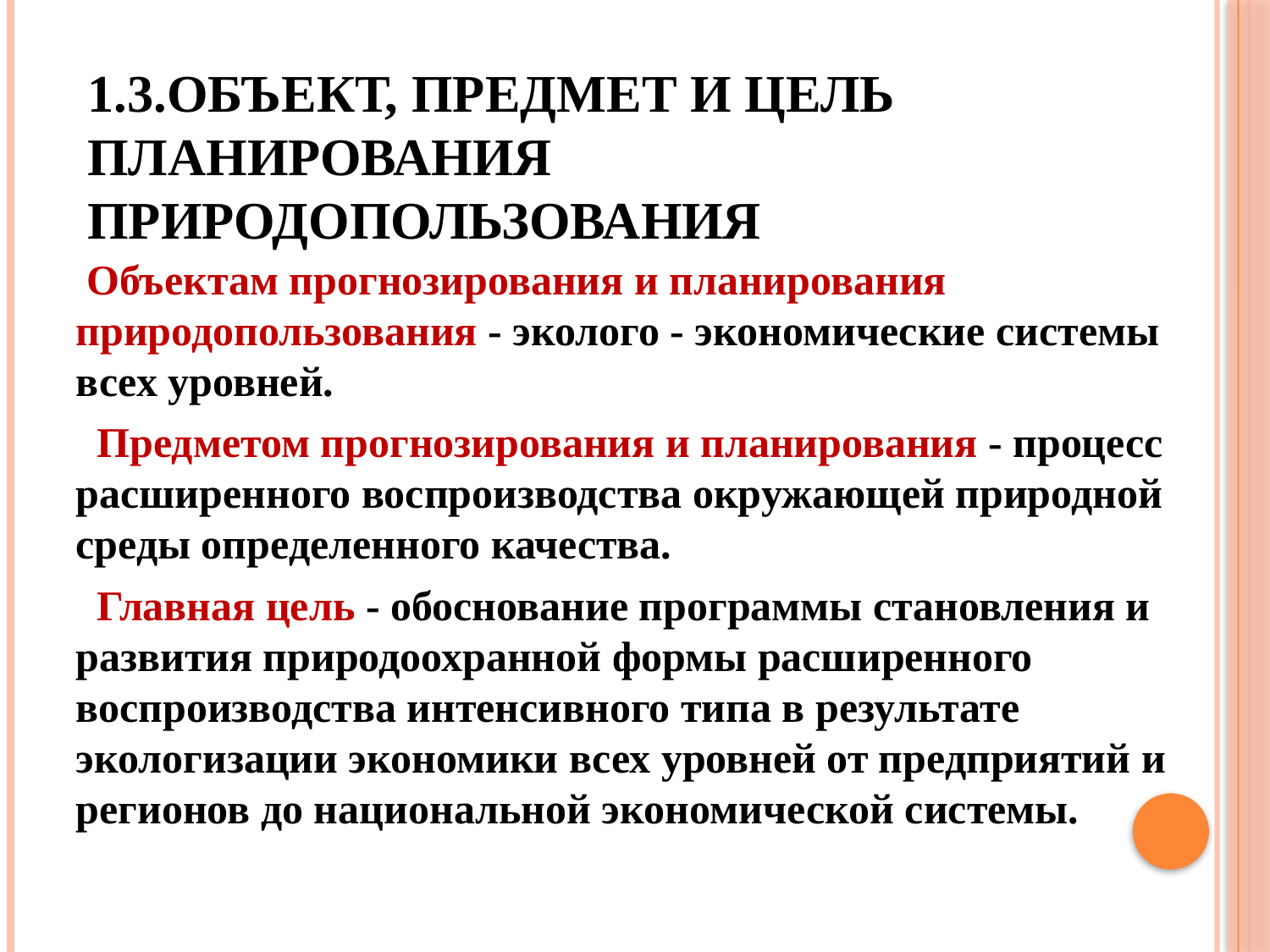

# 1.3.ОБЪЕКТ, ПРЕДМЕТ И ЦЕЛЬ ПЛАНИРОВАНИЯ ПРИРОДОПОЛЬЗОВАНИЯ
 Объектам прогнозирования и планирования природопользования - эколого - экономические системы всех уровней.
  Предметом прогнозирования и планирования - процесс расширенного воспроизводства окружающей природной среды определенного качества.
  Главная цель - обоснование программы становления и развития природоохранной формы расширенного воспроизводства интенсивного типа в результате экологизации экономики всех уровней от предприятий и регионов до национальной экономической системы.